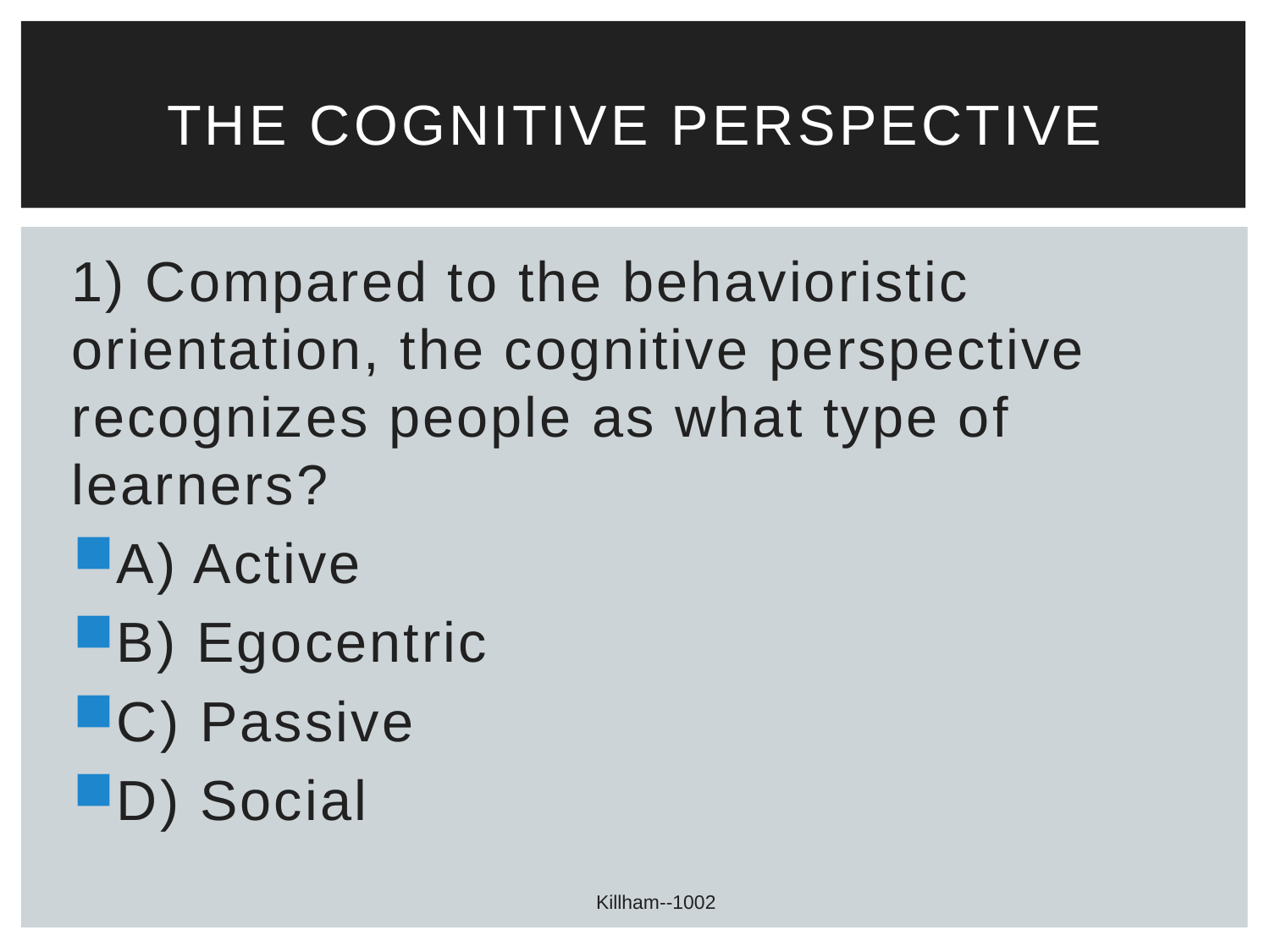

# The cognitive perspective
1) Compared to the behavioristic orientation, the cognitive perspective recognizes people as what type of learners?
A) Active
B) Egocentric
C) Passive
D) Social

Killham--1002